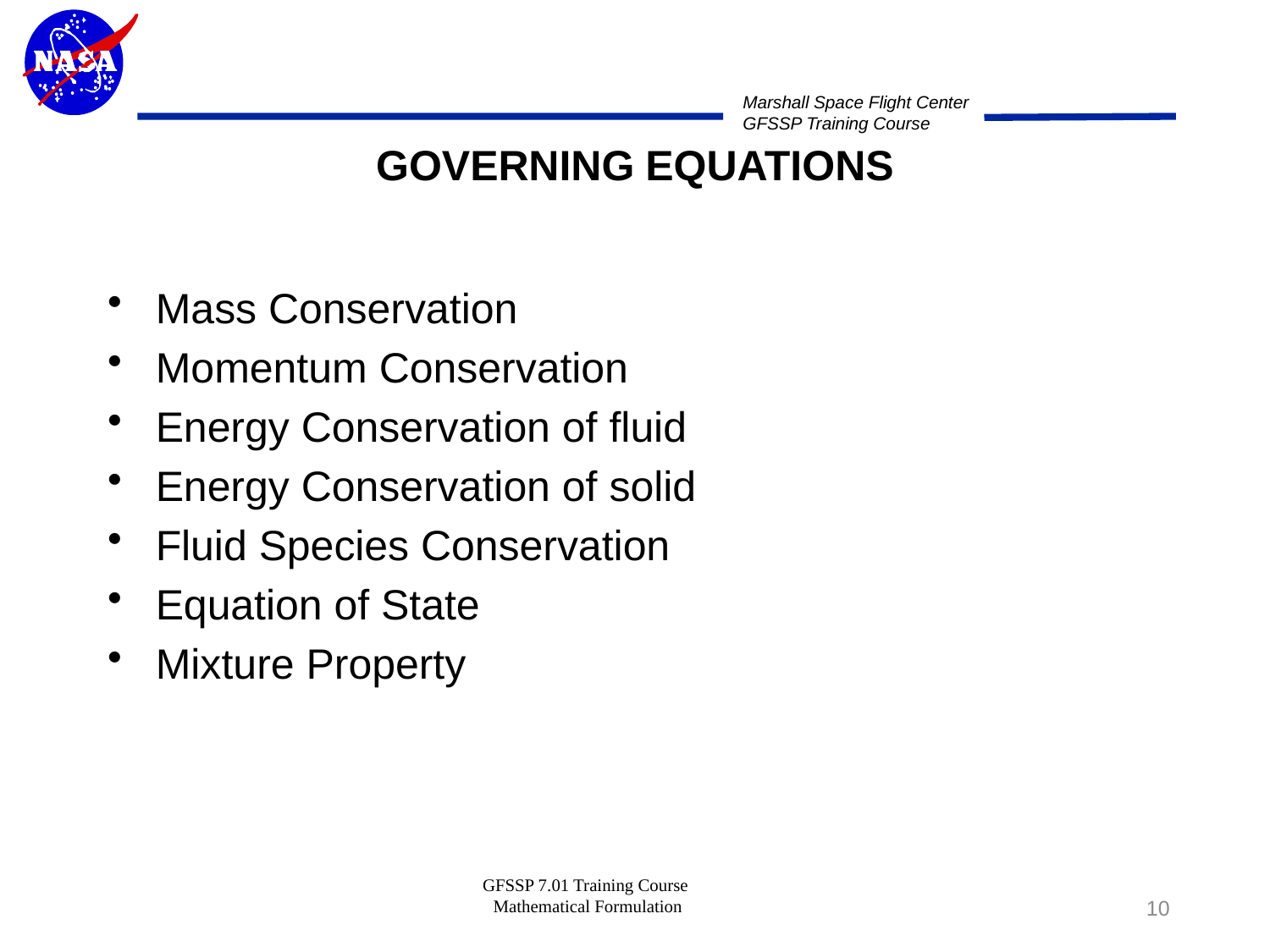

# GOVERNING EQUATIONS
Mass Conservation
Momentum Conservation
Energy Conservation of fluid
Energy Conservation of solid
Fluid Species Conservation
Equation of State
Mixture Property
GFSSP 7.01 Training Course  Mathematical Formulation
10